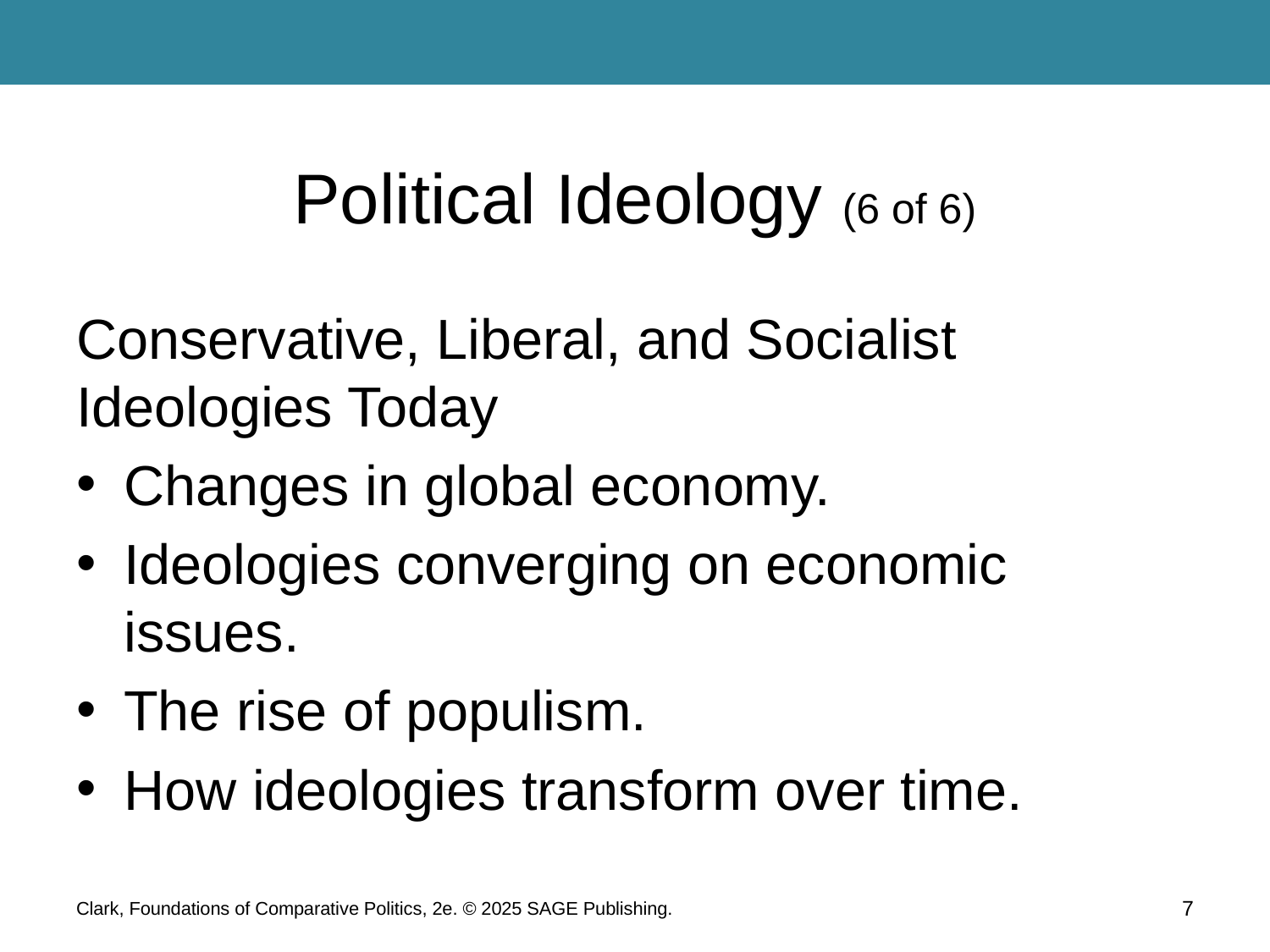

# Political Ideology (6 of 6)
Conservative, Liberal, and Socialist Ideologies Today
Changes in global economy.
Ideologies converging on economic issues.
The rise of populism.
How ideologies transform over time.
Clark, Foundations of Comparative Politics, 2e. © 2025 SAGE Publishing.
7